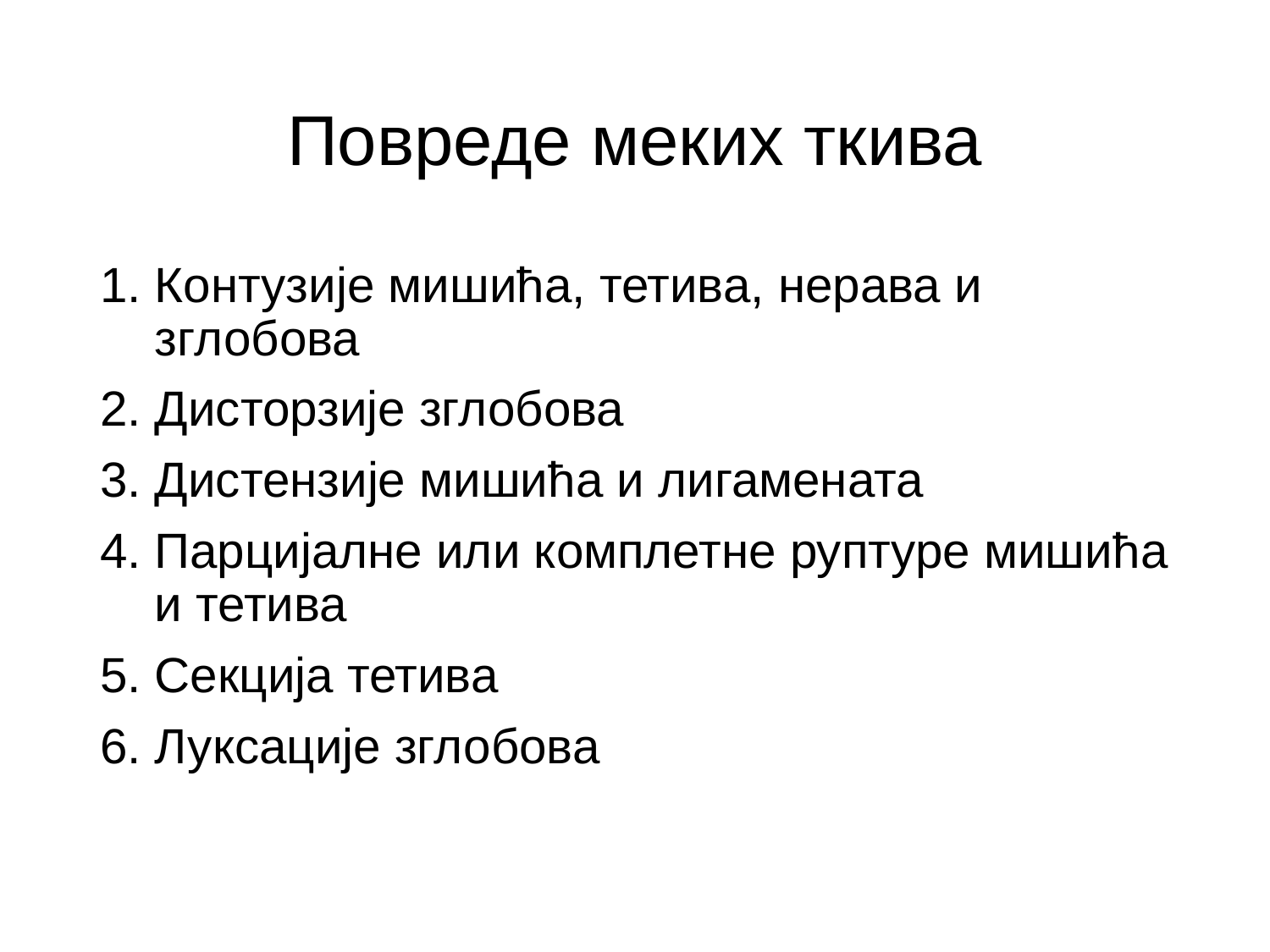

# Повреде меких ткива
Контузије мишића, тетива, нерава и зглобова
Дисторзије зглобова
Дистензије мишића и лигамената
Парцијалне или комплетне руптуре мишића и тетива
Секција тетива
Луксације зглобова